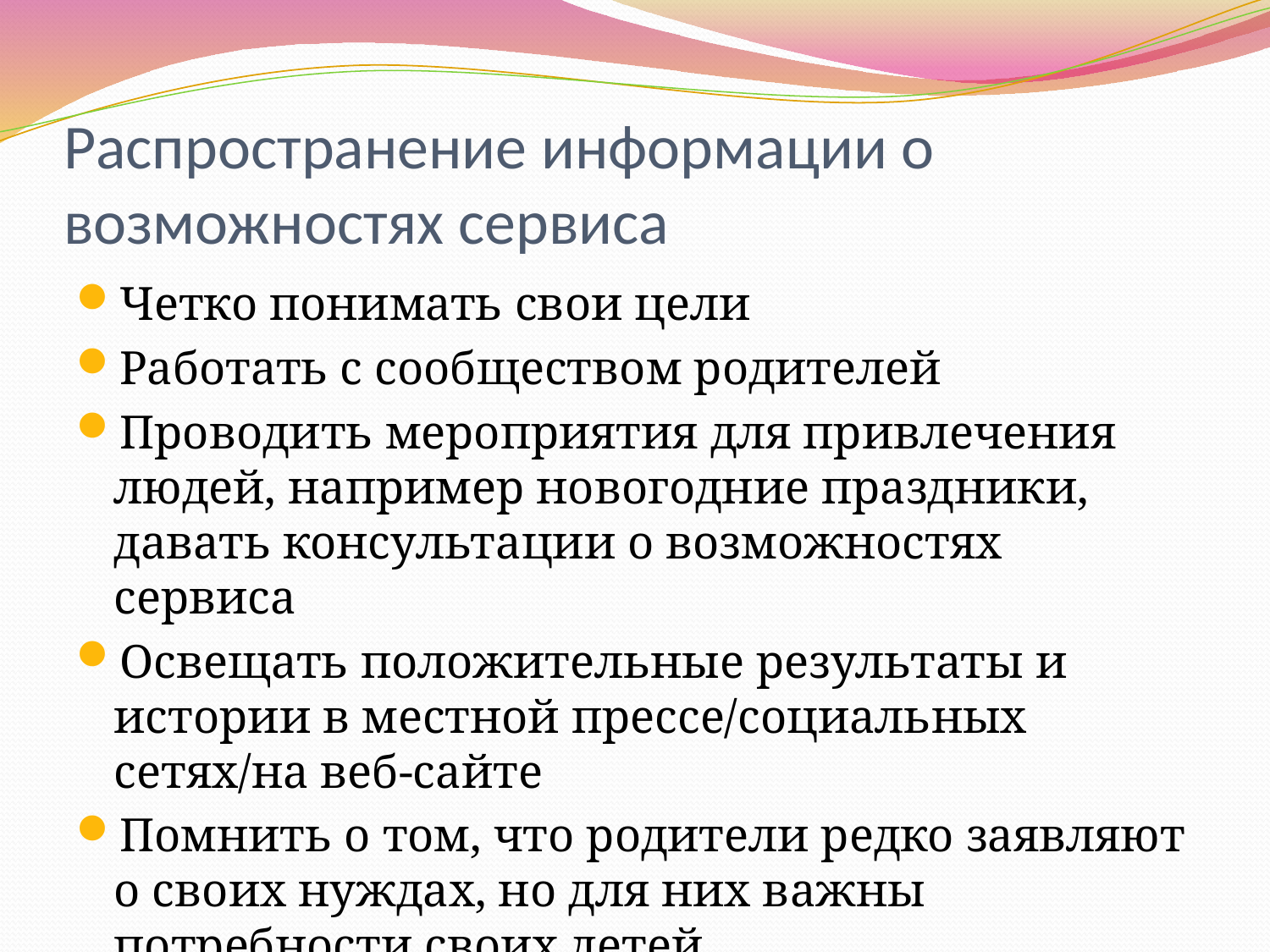

# Распространение информации о возможностях сервиса
Четко понимать свои цели
Работать с сообществом родителей
Проводить мероприятия для привлечения людей, например новогодние праздники, давать консультации о возможностях сервиса
Освещать положительные результаты и истории в местной прессе/социальных сетях/на веб-сайте
Помнить о том, что родители редко заявляют о своих нуждах, но для них важны потребности своих детей